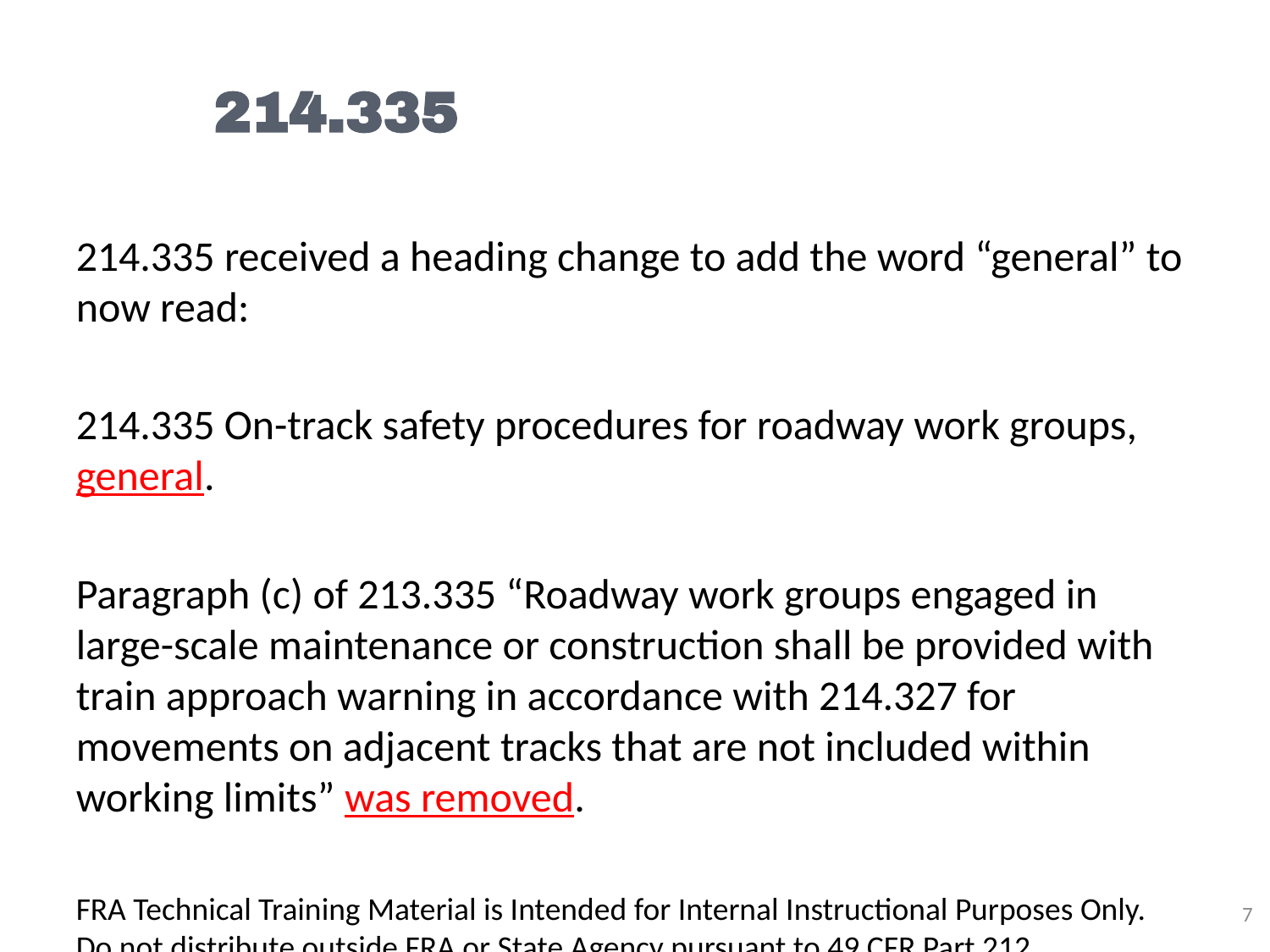

# 214.335
214.335 received a heading change to add the word “general” to now read:

214.335 On-track safety procedures for roadway work groups, general.

Paragraph (c) of 213.335 “Roadway work groups engaged in large-scale maintenance or construction shall be provided with train approach warning in accordance with 214.327 for movements on adjacent tracks that are not included within working limits” was removed.
FRA Technical Training Material is Intended for Internal Instructional Purposes Only.
Do not distribute outside FRA or State Agency pursuant to 49 CFR Part 212.
7